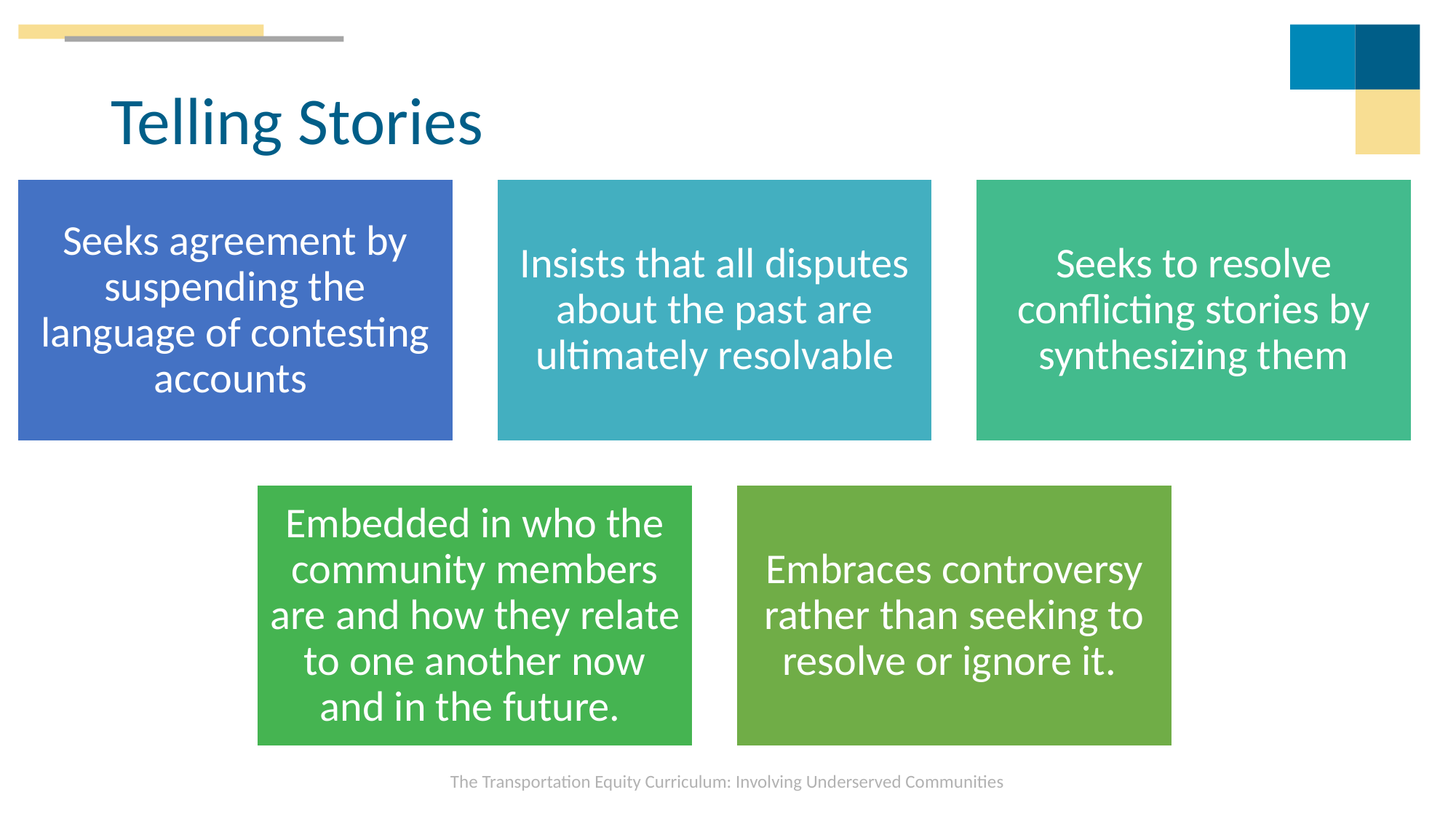

# Telling Stories
Seeks agreement by suspending the language of contesting accounts
Insists that all disputes about the past are ultimately resolvable
Seeks to resolve conflicting stories by synthesizing them
Embedded in who the community members are and how they relate to one another now and in the future.
Embraces controversy rather than seeking to resolve or ignore it.
The Transportation Equity Curriculum: Involving Underserved Communities